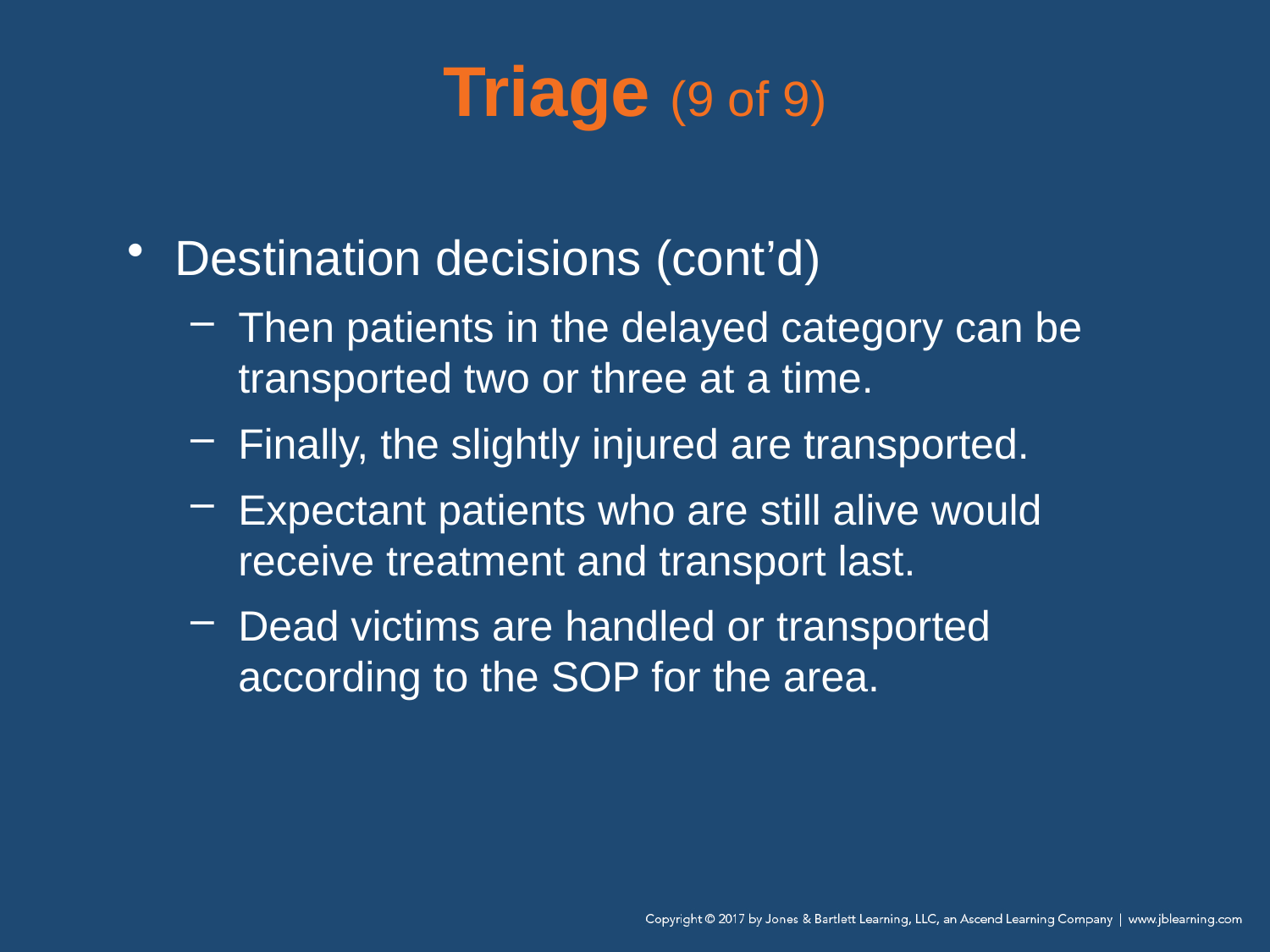

# Triage (9 of 9)
Destination decisions (cont’d)
Then patients in the delayed category can be transported two or three at a time.
Finally, the slightly injured are transported.
Expectant patients who are still alive would receive treatment and transport last.
Dead victims are handled or transported according to the SOP for the area.